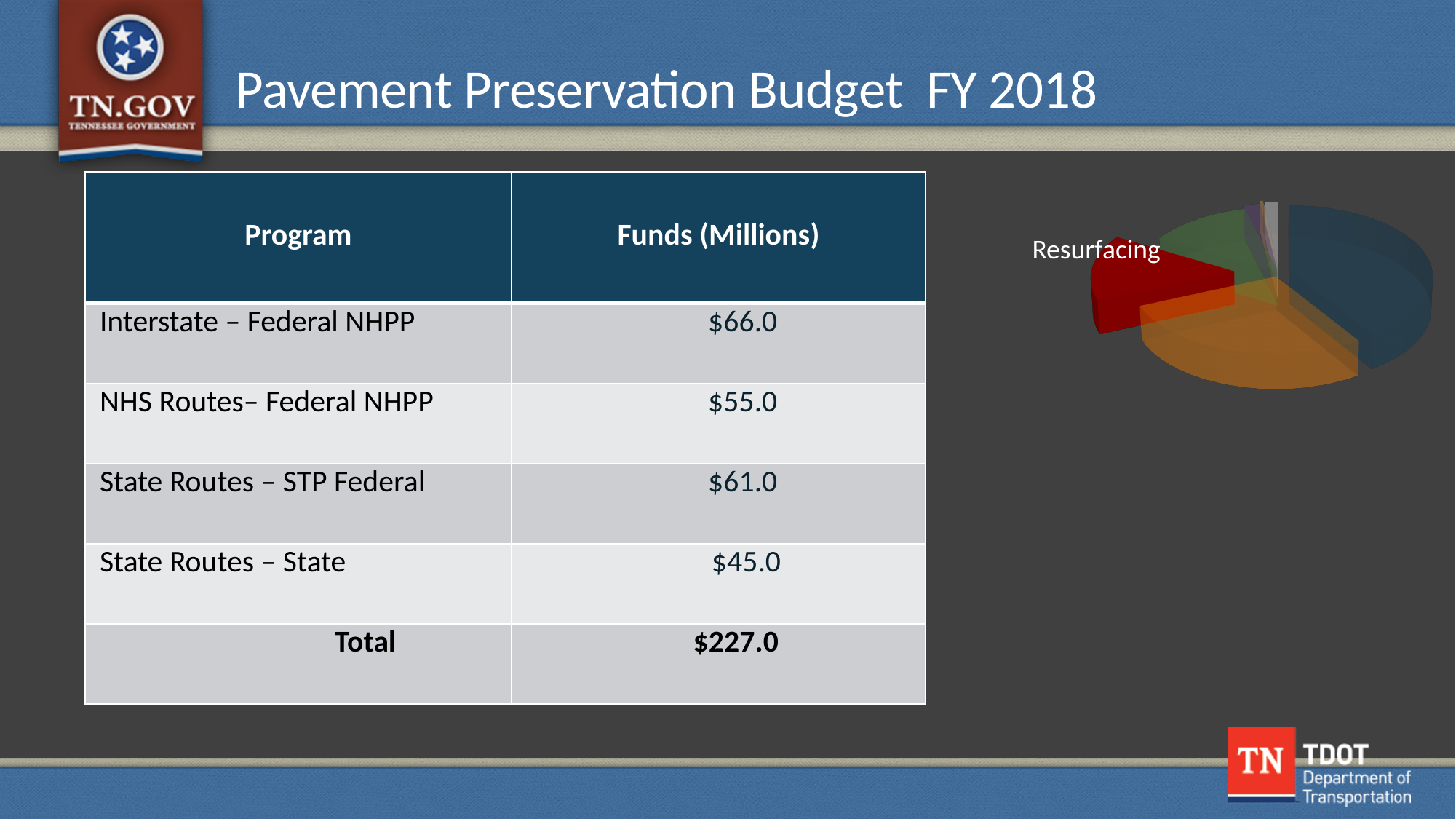

# Pavement Preservation Budget  FY 2018

[unsupported chart]

Resurfacing
| Program | Funds (Millions) |
| --- | --- |
| Interstate – Federal NHPP | $66.0 |
| NHS Routes– Federal NHPP | $55.0 |
| State Routes – STP Federal | $61.0 |
| State Routes – State | $45.0 |
| Total | $227.0 |